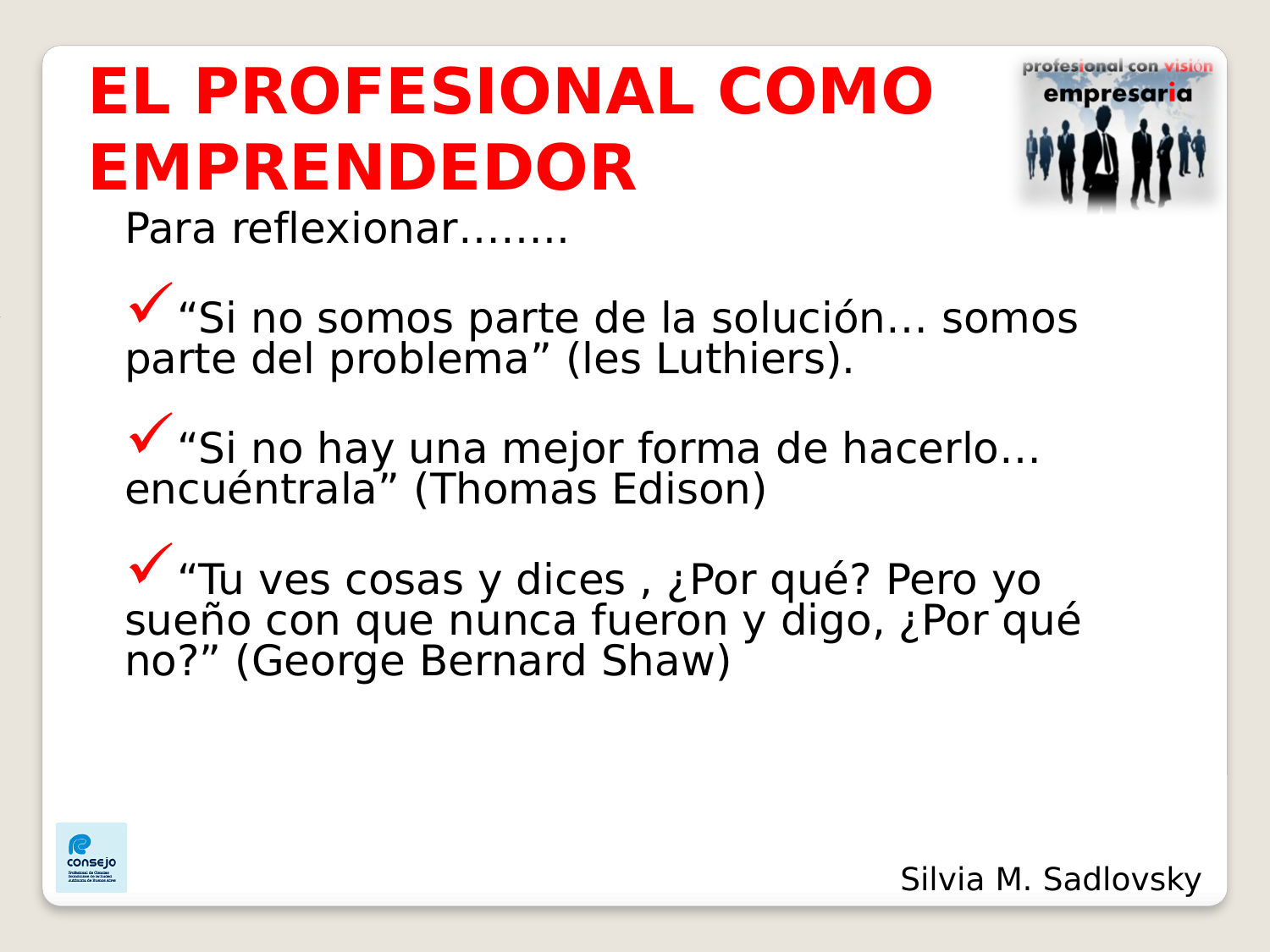

EL PROFESIONAL COMO EMPRENDEDOR
Para reflexionar……..

“Si no somos parte de la solución… somos parte del problema” (les Luthiers).

“Si no hay una mejor forma de hacerlo… encuéntrala” (Thomas Edison)

“Tu ves cosas y dices , ¿Por qué? Pero yo sueño con que nunca fueron y digo, ¿Por qué no?” (George Bernard Shaw)

Silvia M. Sadlovsky